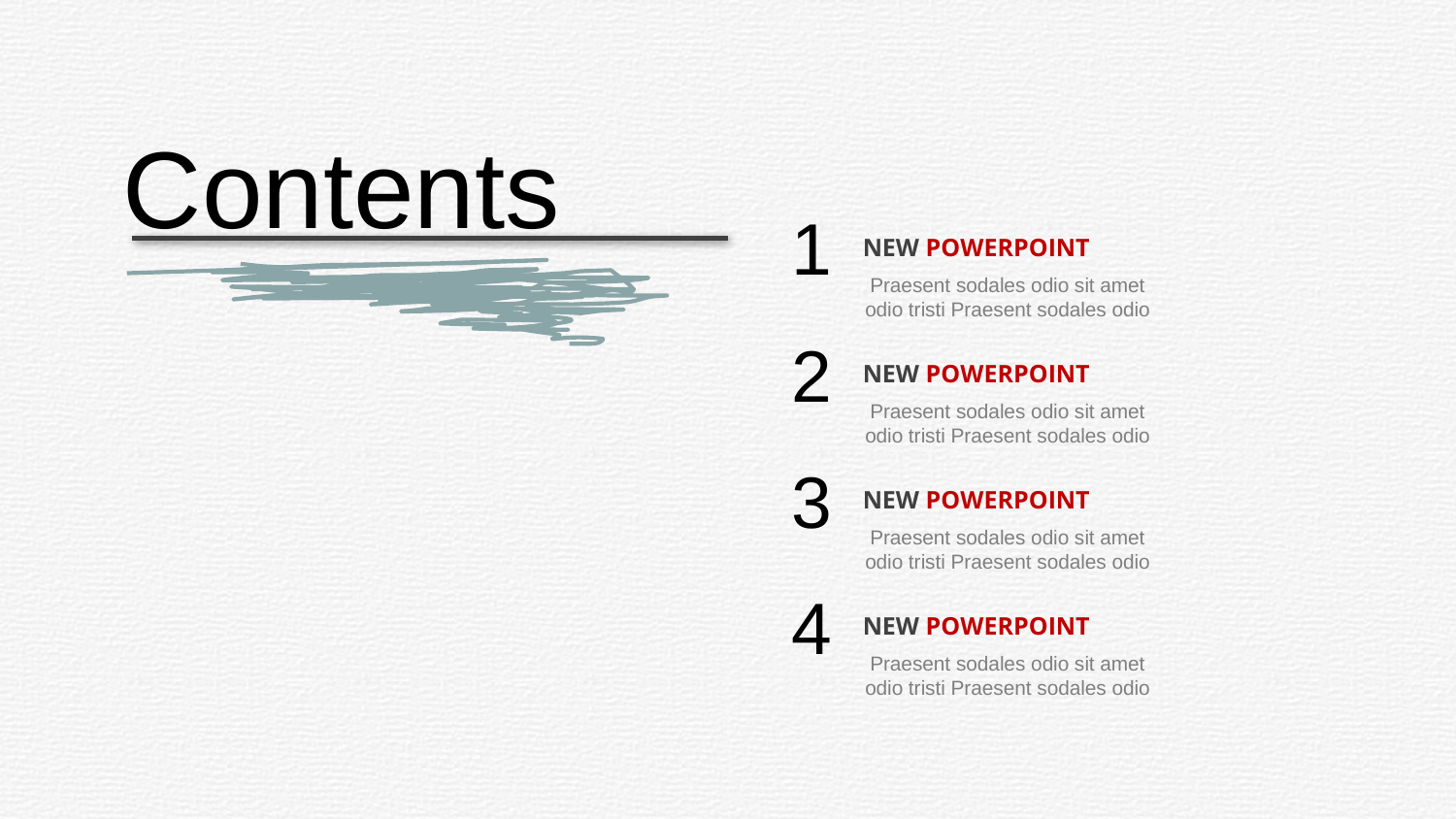

Contents
1
NEW POWERPOINT
Praesent sodales odio sit amet odio tristi Praesent sodales odio

2
NEW POWERPOINT
Praesent sodales odio sit amet odio tristi Praesent sodales odio
3
NEW POWERPOINT
Praesent sodales odio sit amet odio tristi Praesent sodales odio
4
NEW POWERPOINT
Praesent sodales odio sit amet odio tristi Praesent sodales odio